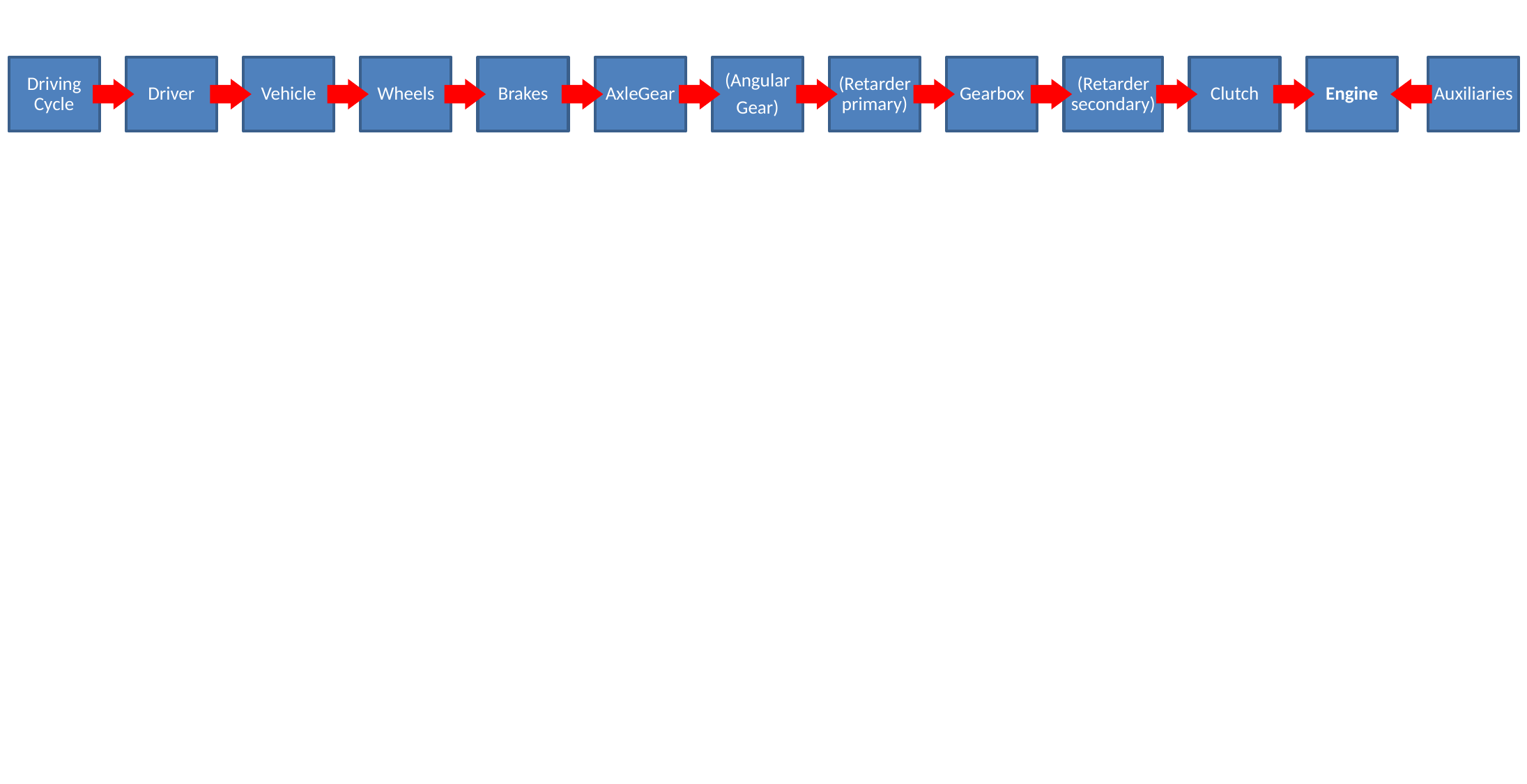

Driving Cycle

Driver

Vehicle

Wheels

Brakes

AxleGear

(AngularGear)

(Retarder primary)

Gearbox

(Retarder secondary)

Clutch

Engine

Auxiliaries
Auxiliaries
Driving Cycle
Driver
Vehicle
Wheels
Brakes
AxleGear
(Angular
Gear)
(Retarder primary)
Gearbox
(Retarder secondary)
Clutch
Engine